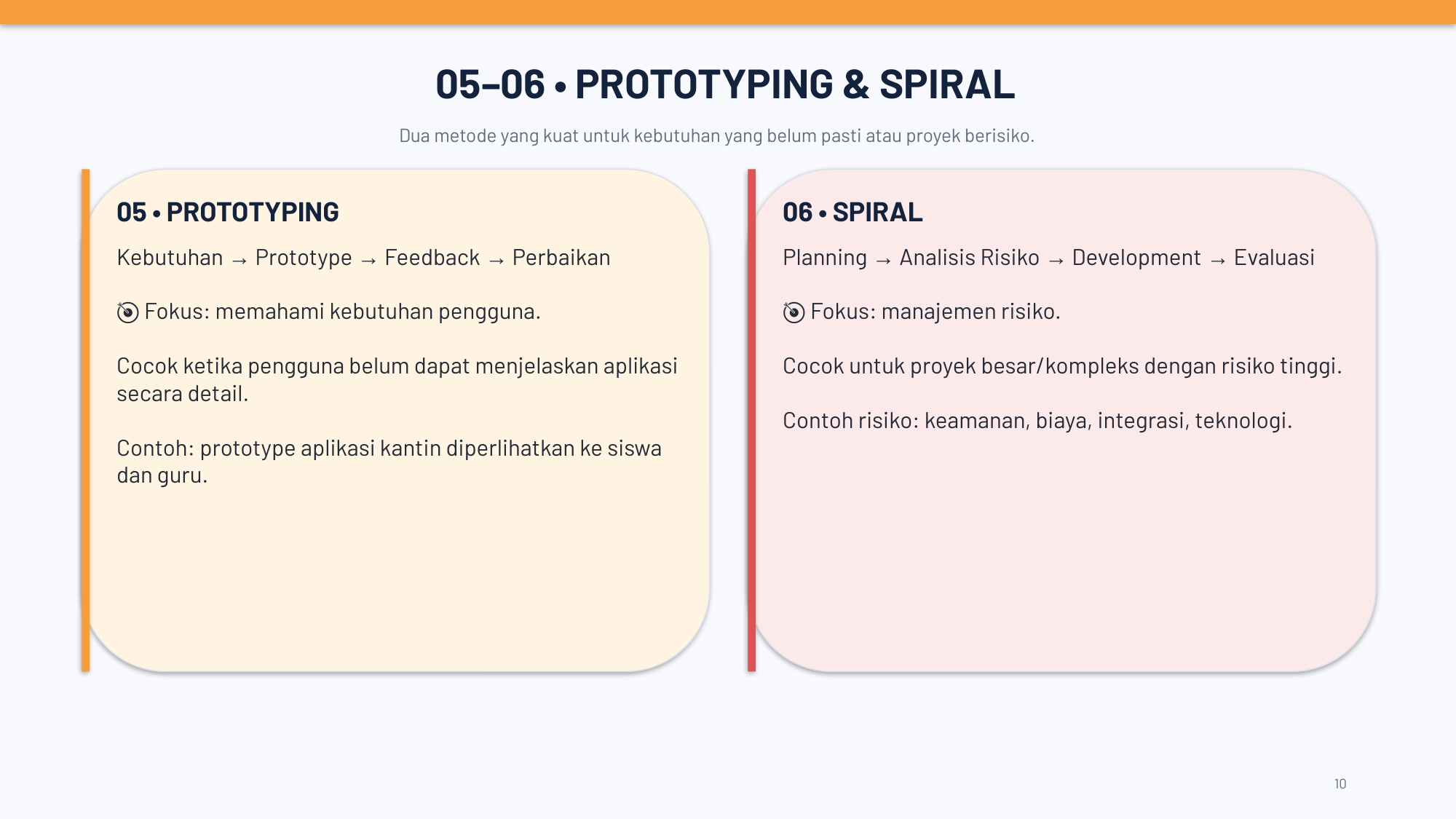

05–06 • PROTOTYPING & SPIRAL
Dua metode yang kuat untuk kebutuhan yang belum pasti atau proyek berisiko.

05 • PROTOTYPING
06 • SPIRAL
Kebutuhan → Prototype → Feedback → Perbaikan
🎯 Fokus: memahami kebutuhan pengguna.
Cocok ketika pengguna belum dapat menjelaskan aplikasi secara detail.
Contoh: prototype aplikasi kantin diperlihatkan ke siswa dan guru.
Planning → Analisis Risiko → Development → Evaluasi
🎯 Fokus: manajemen risiko.
Cocok untuk proyek besar/kompleks dengan risiko tinggi.
Contoh risiko: keamanan, biaya, integrasi, teknologi.
10